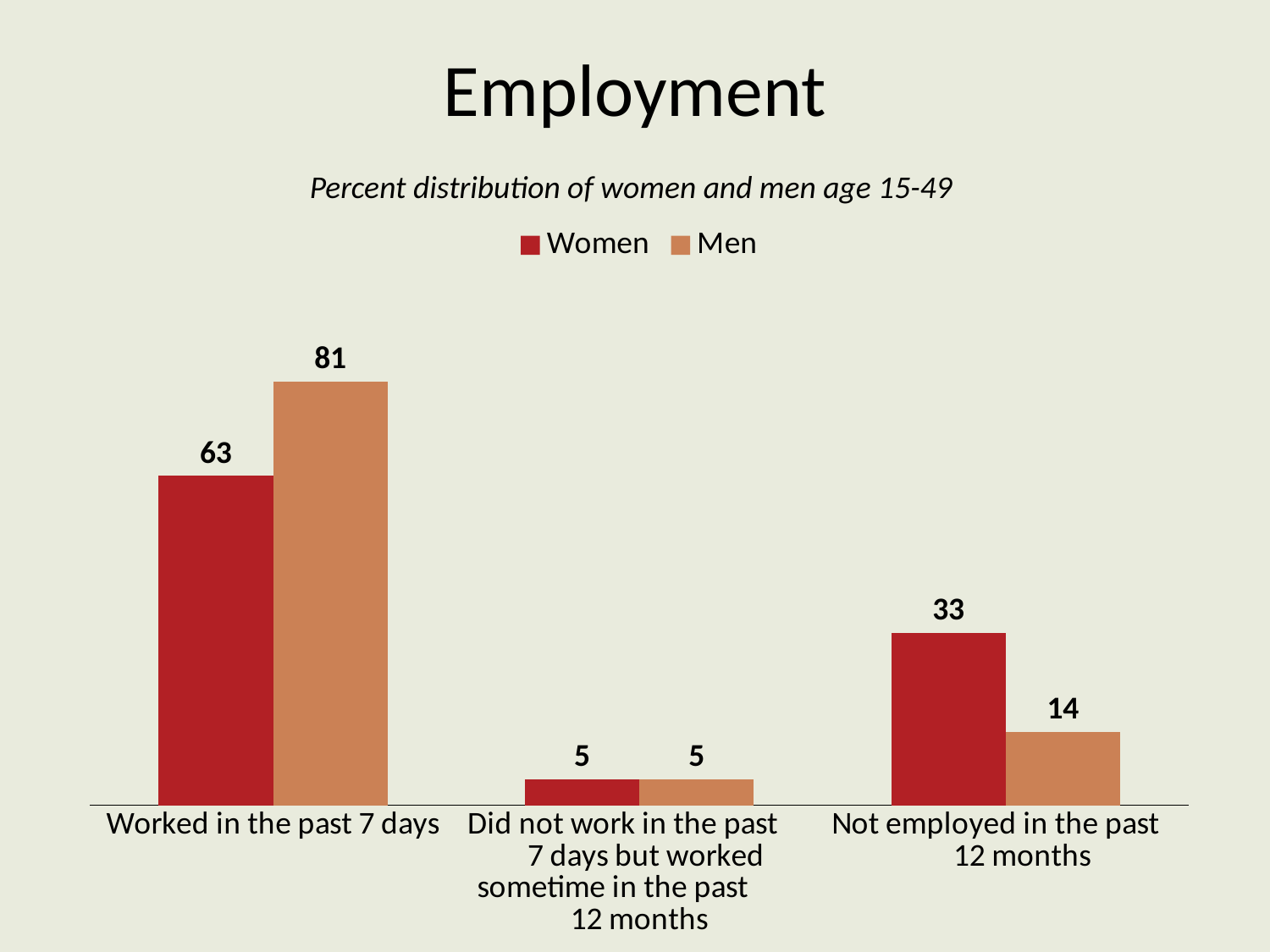

# Employment
Percent distribution of women and men age 15-49

### Chart

| Category | Women | Men |
|---|---|---|
| Worked in the past 7 days | 63.0 | 81.0 |
| Did not work in the past        7 days but worked sometime in the past         12 months | 5.0 | 5.0 |
| Not employed in the past         12 months | 33.0 | 14.0 |